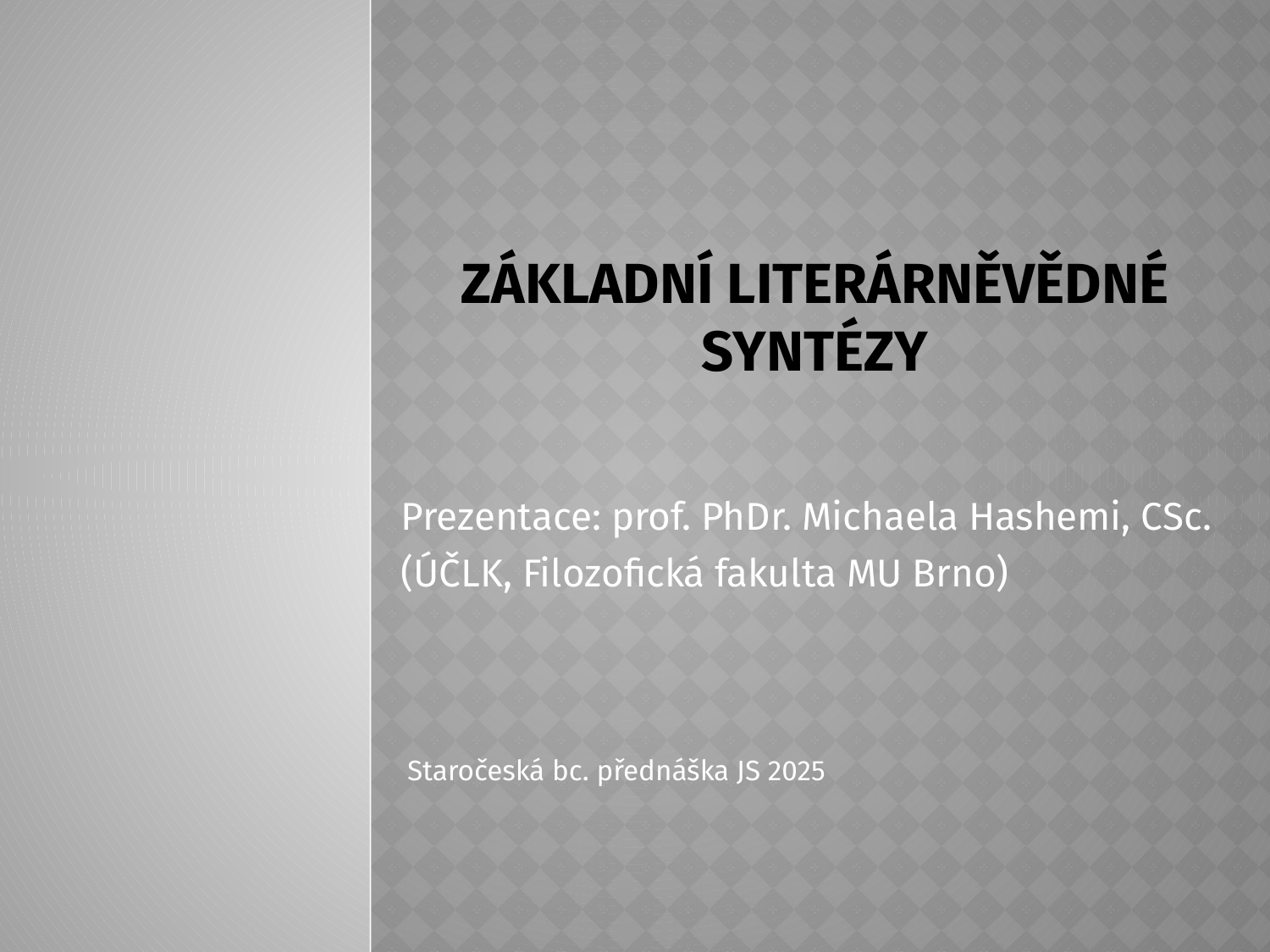

# ZáklAdní literárněvědné syntézy
Prezentace: prof. PhDr. Michaela Hashemi, CSc.
(ÚČLK, Filozofická fakulta MU Brno)
Staročeská bc. přednáška JS 2025